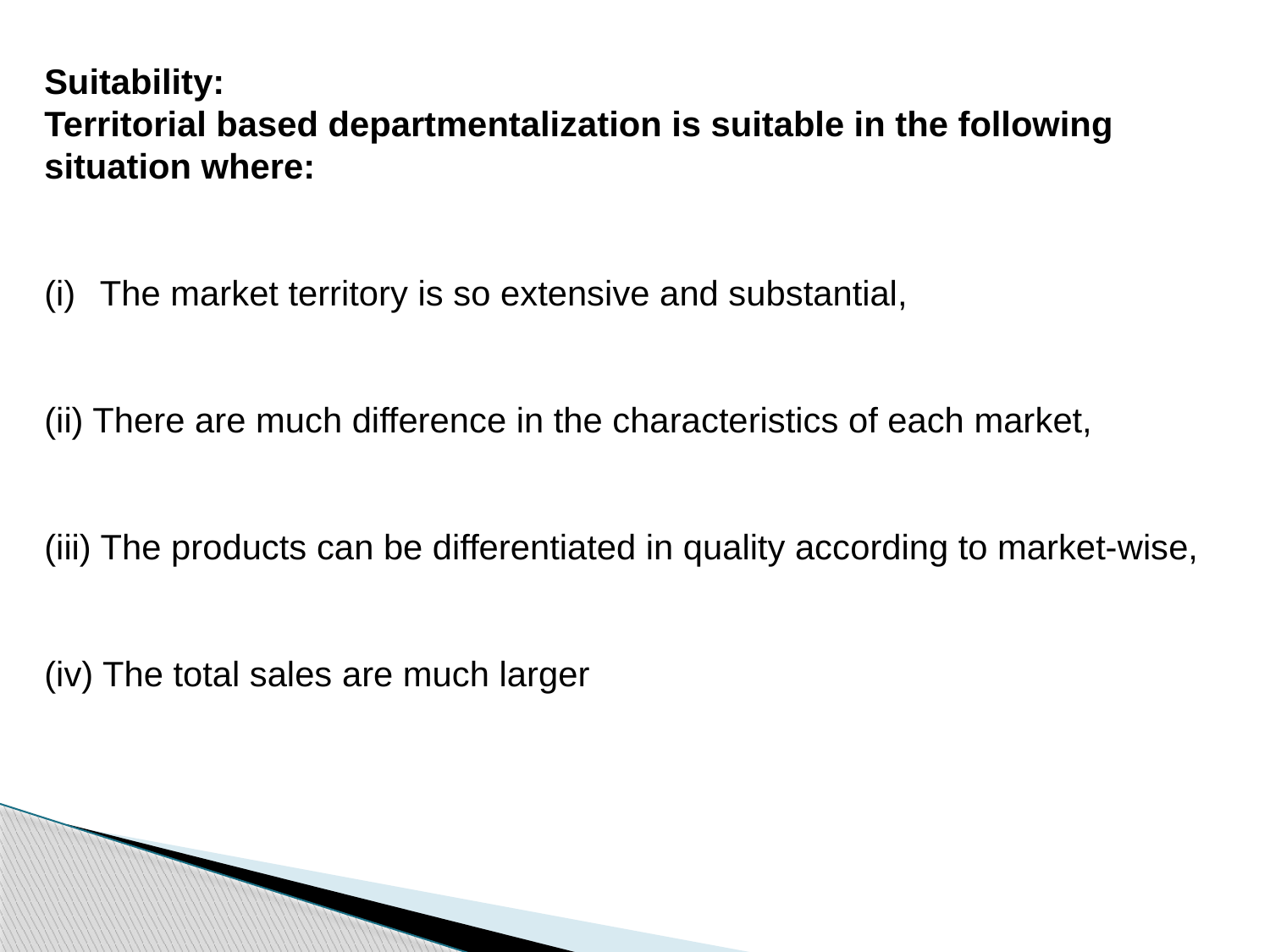

Suitability:
Territorial based departmentalization is suitable in the following situation where:

The market territory is so extensive and substantial,

(ii) There are much difference in the characteristics of each market,

(iii) The products can be differentiated in quality according to market-wise,

(iv) The total sales are much larger